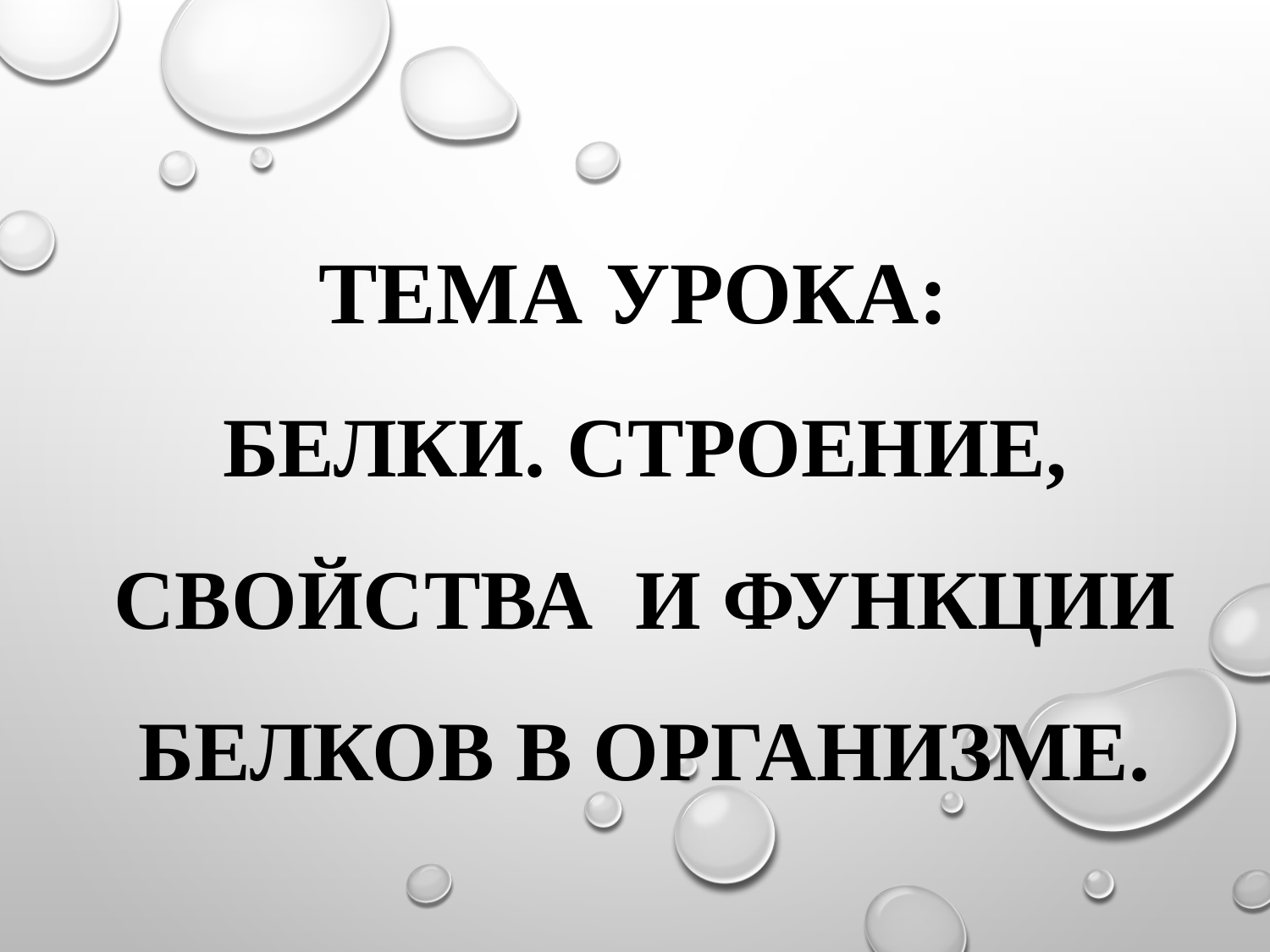

# Тема урока: Белки. Строение, свойства  и функции белков в организме.